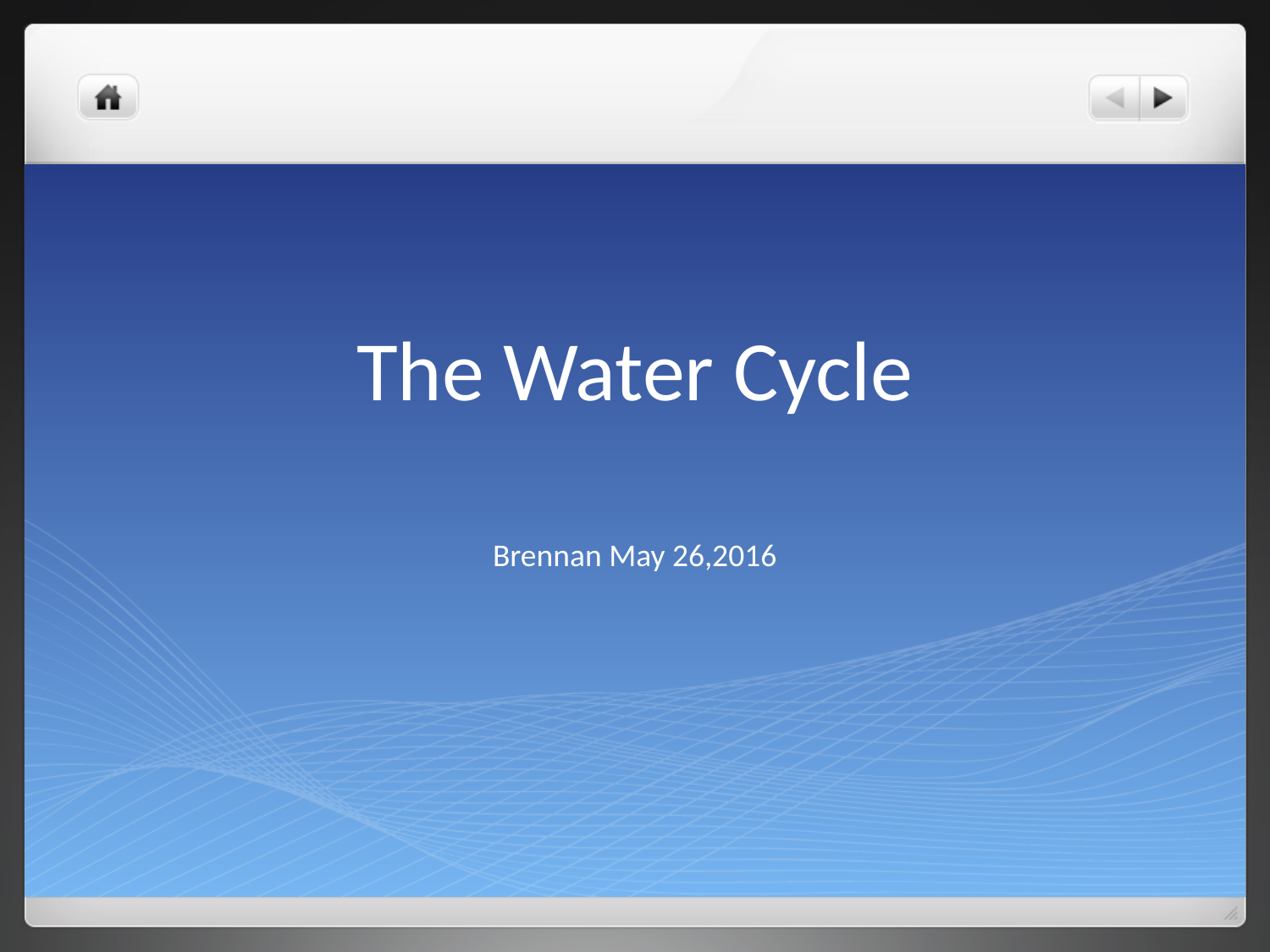

# The Water Cycle
Brennan May 26,2016